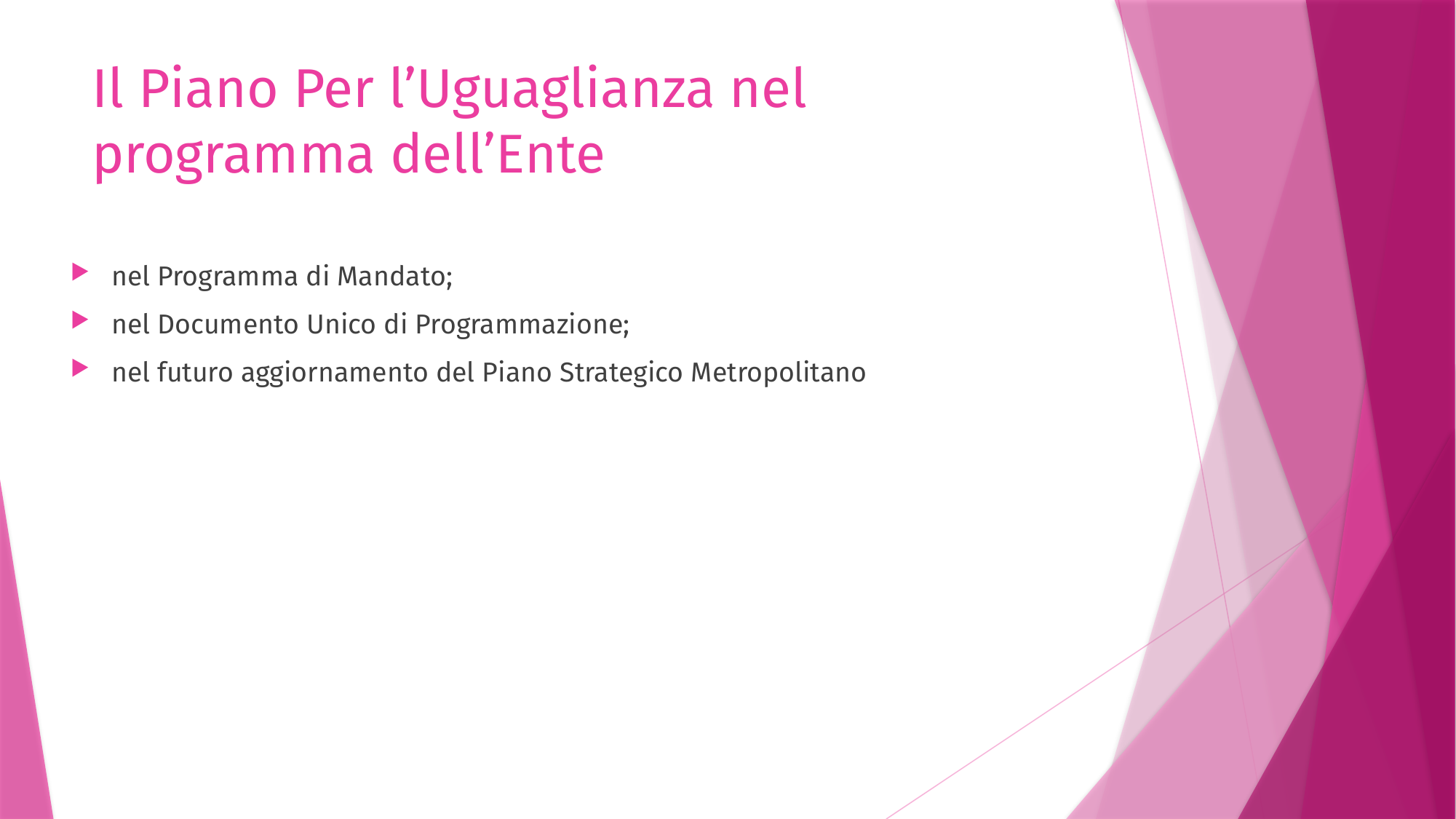

# Il Piano Per l’Uguaglianza nel programma dell’Ente

nel Programma di Mandato;
nel Documento Unico di Programmazione;
nel futuro aggiornamento del Piano Strategico Metropolitano